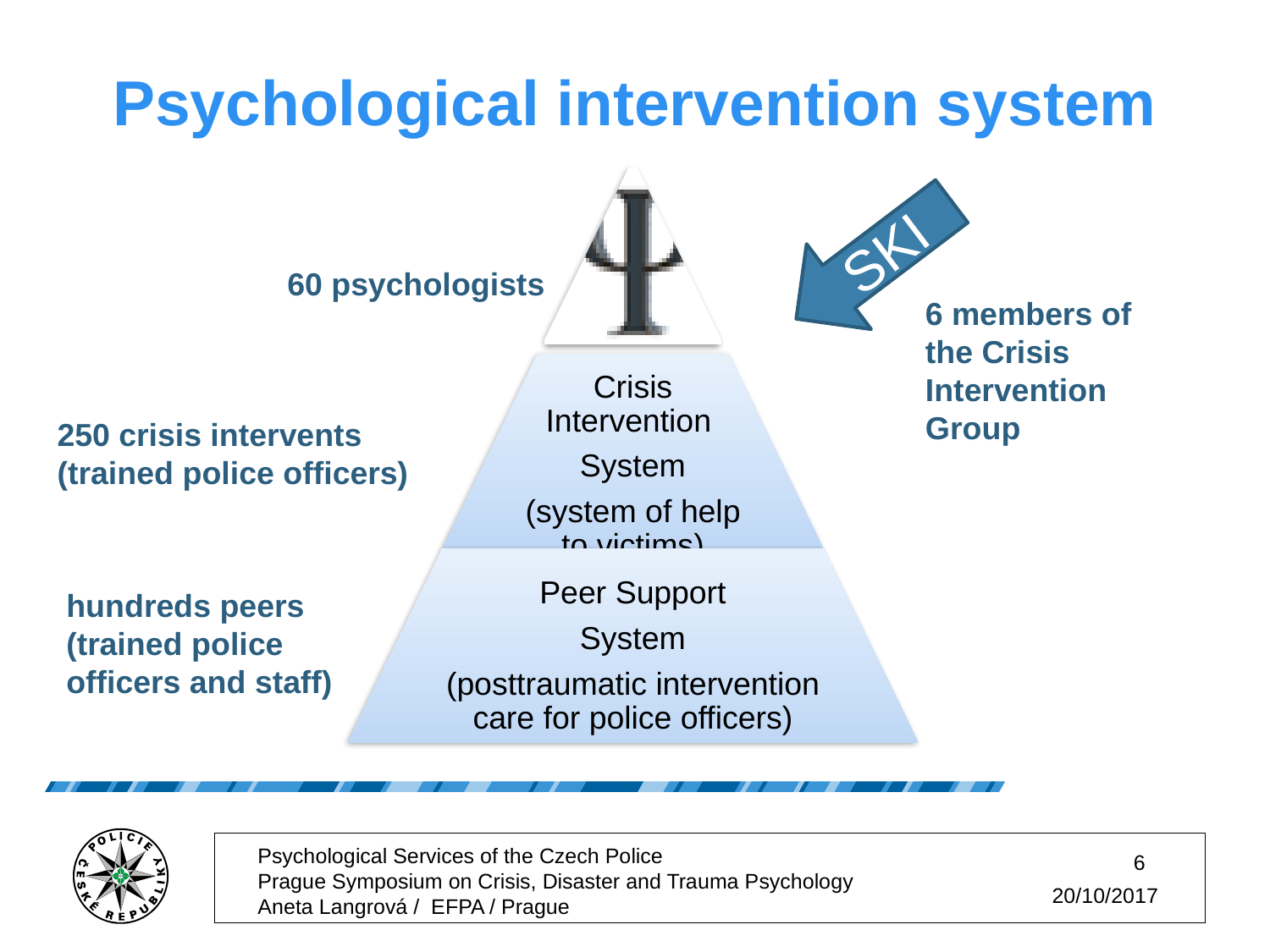

Psychological intervention system

Crisis Intervention
System
(system of help to victims)
Peer Support
System
(posttraumatic intervention care for police officers)
SKI
60 psychologists
6 members of the Crisis Intervention Group
250 crisis intervents
(trained police officers)
hundreds peers (trained police officers and staff)
Psychological Services of the Czech Police                                             Prague Symposium on Crisis, Disaster and Trauma Psychology            Aneta Langrová /  EFPA / Prague
6
20/10/2017